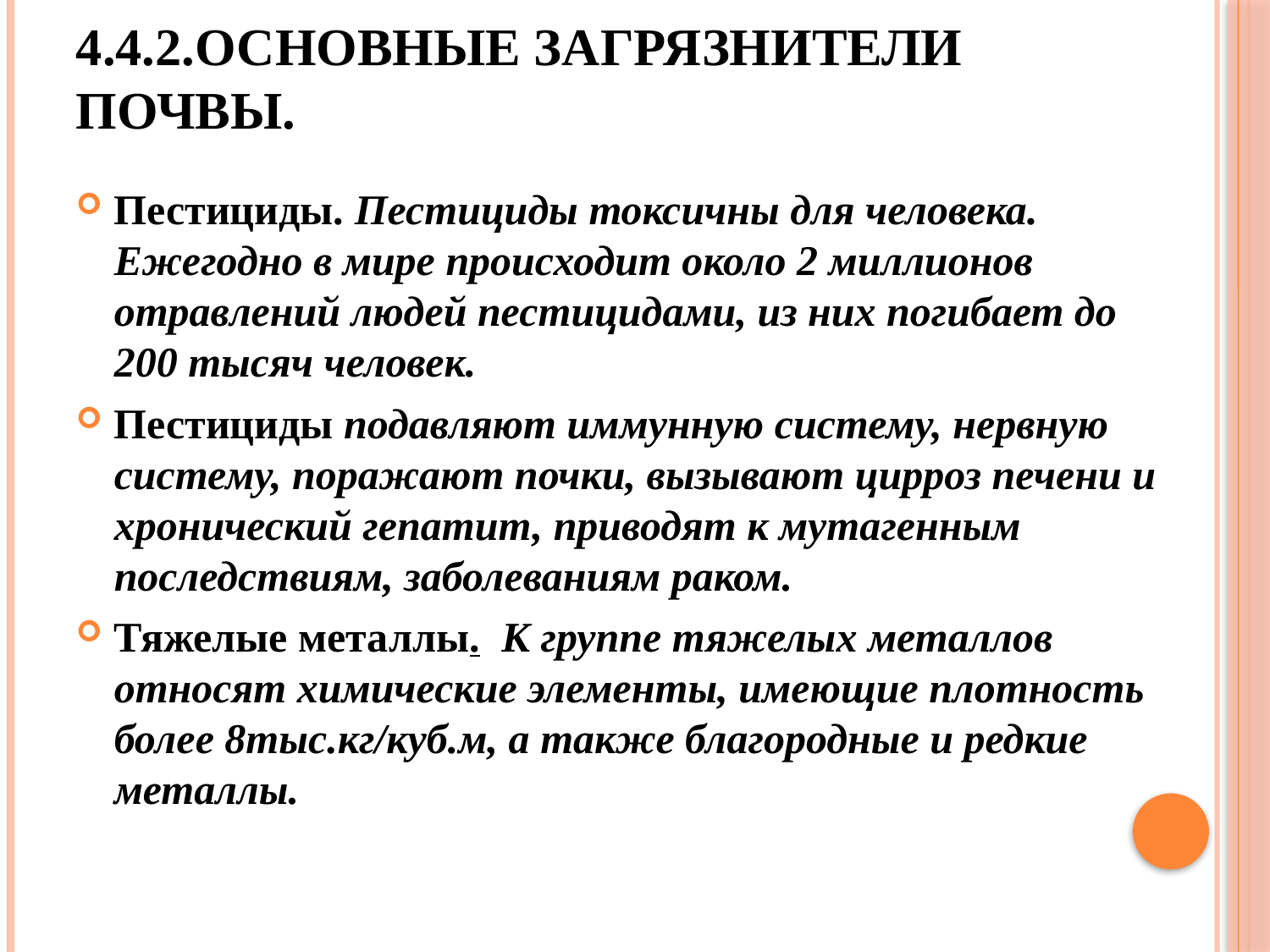

# 4.4.2.Основные загрязнители почвы.
Пестициды. Пестициды токсичны для человека. Ежегодно в мире происходит около 2 миллионов отравлений людей пестицидами, из них погибает до 200 тысяч человек.
Пестициды подавляют иммунную систему, нервную систему, поражают почки, вызывают цирроз печени и хронический гепатит, приводят к мутагенным последствиям, заболеваниям раком.
Тяжелые металлы.  К группе тяжелых металлов относят химические элементы, имеющие плотность более 8тыс.кг/куб.м, а также благородные и редкие металлы.